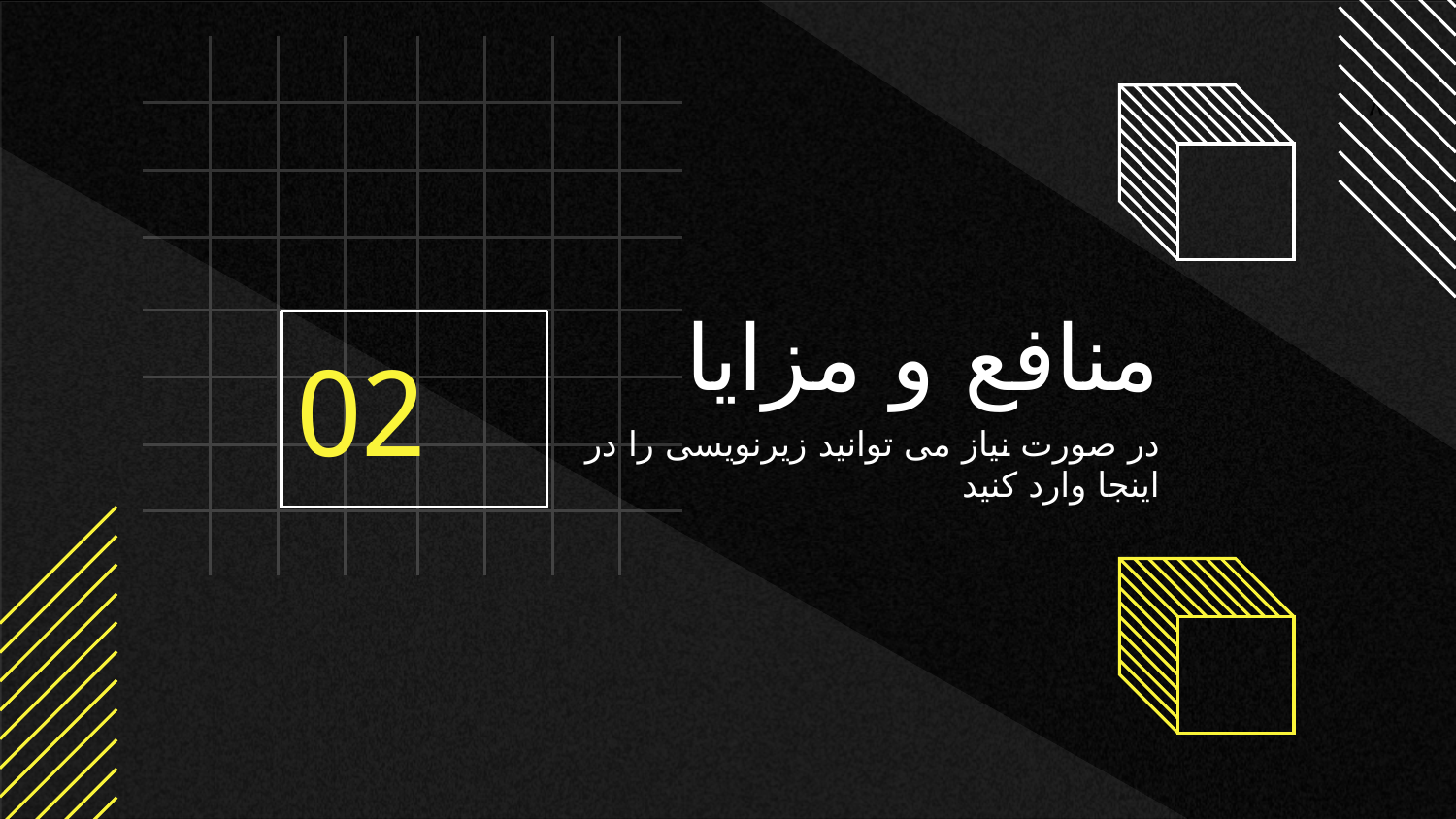

# منافع و مزایا
02
در صورت نیاز می توانید زیرنویسی را در اینجا وارد کنید